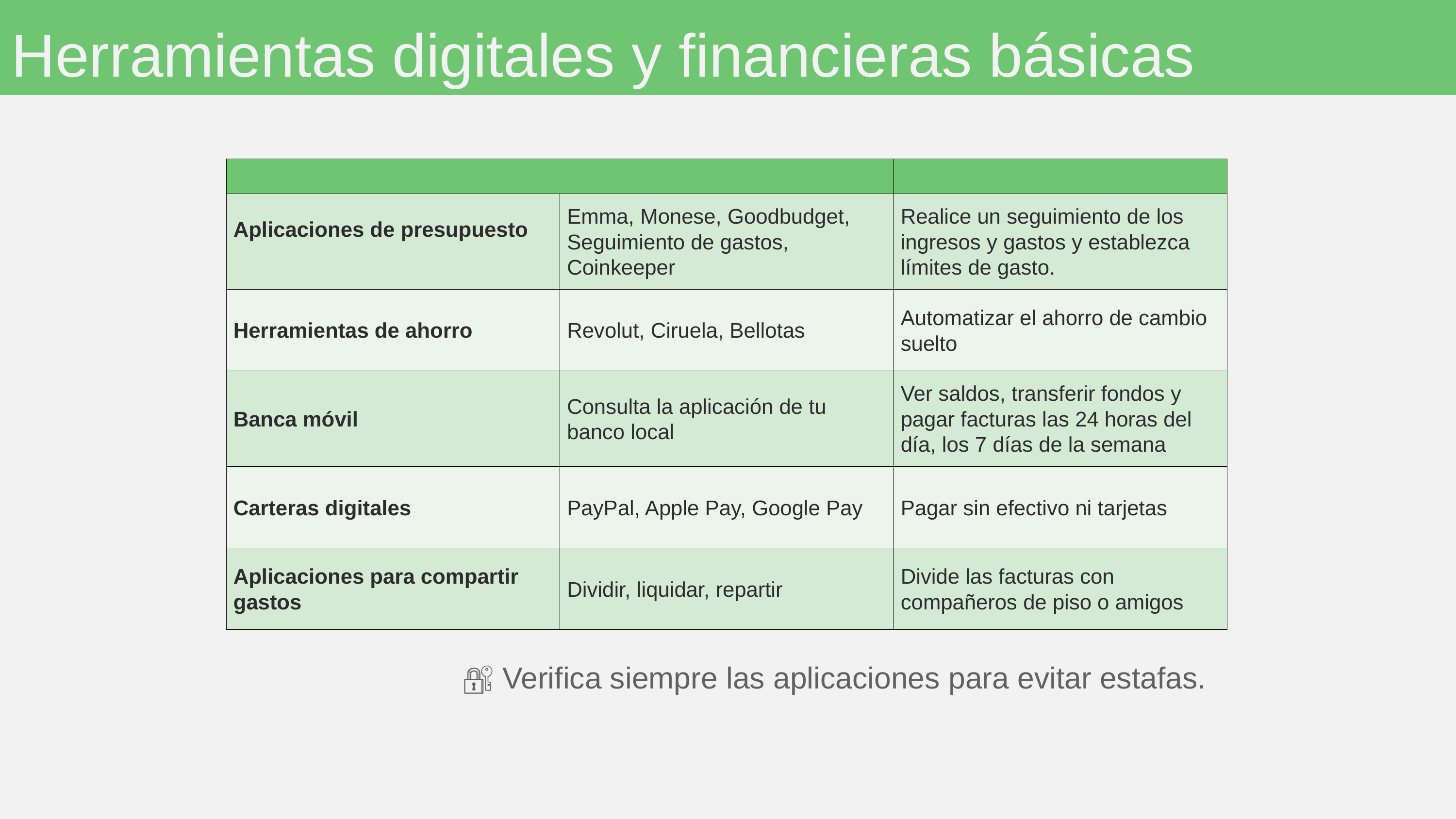

Herramientas digitales y financieras básicas
|  |  |  |
| --- | --- | --- |
| Aplicaciones de presupuesto | Emma, ​​Monese, Goodbudget, Seguimiento de gastos, Coinkeeper | Realice un seguimiento de los ingresos y gastos y establezca límites de gasto. |
| Herramientas de ahorro | Revolut, Ciruela, Bellotas | Automatizar el ahorro de cambio suelto |
| Banca móvil | Consulta la aplicación de tu banco local | Ver saldos, transferir fondos y pagar facturas las 24 horas del día, los 7 días de la semana |
| Carteras digitales | PayPal, Apple Pay, Google Pay | Pagar sin efectivo ni tarjetas |
| Aplicaciones para compartir gastos | Dividir, liquidar, repartir | Divide las facturas con compañeros de piso o amigos |
🔐 Verifica siempre las aplicaciones para evitar estafas.